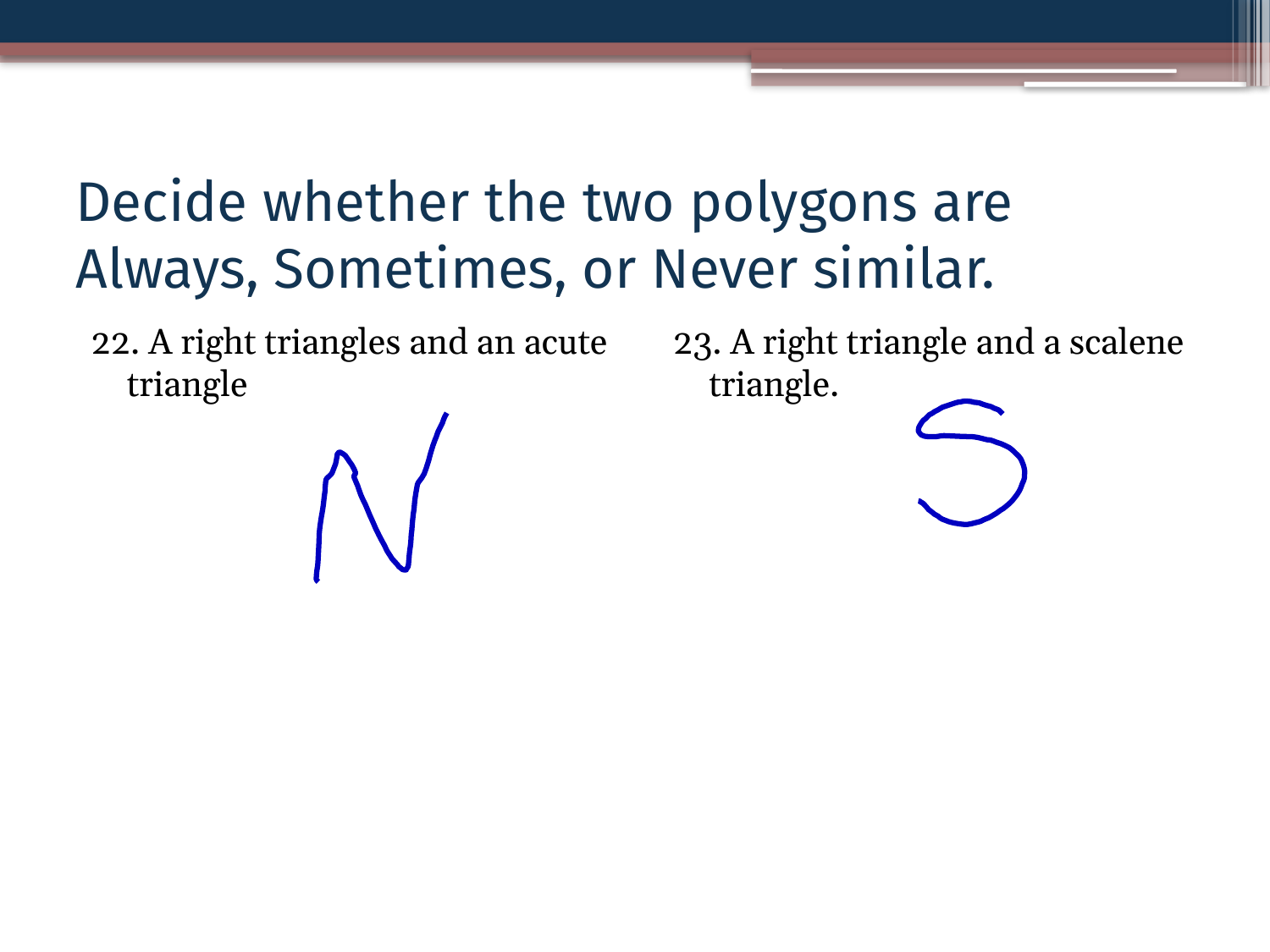

# Decide whether the two polygons are Always, Sometimes, or Never similar.
22. A right triangles and an acute triangle
23. A right triangle and a scalene triangle.